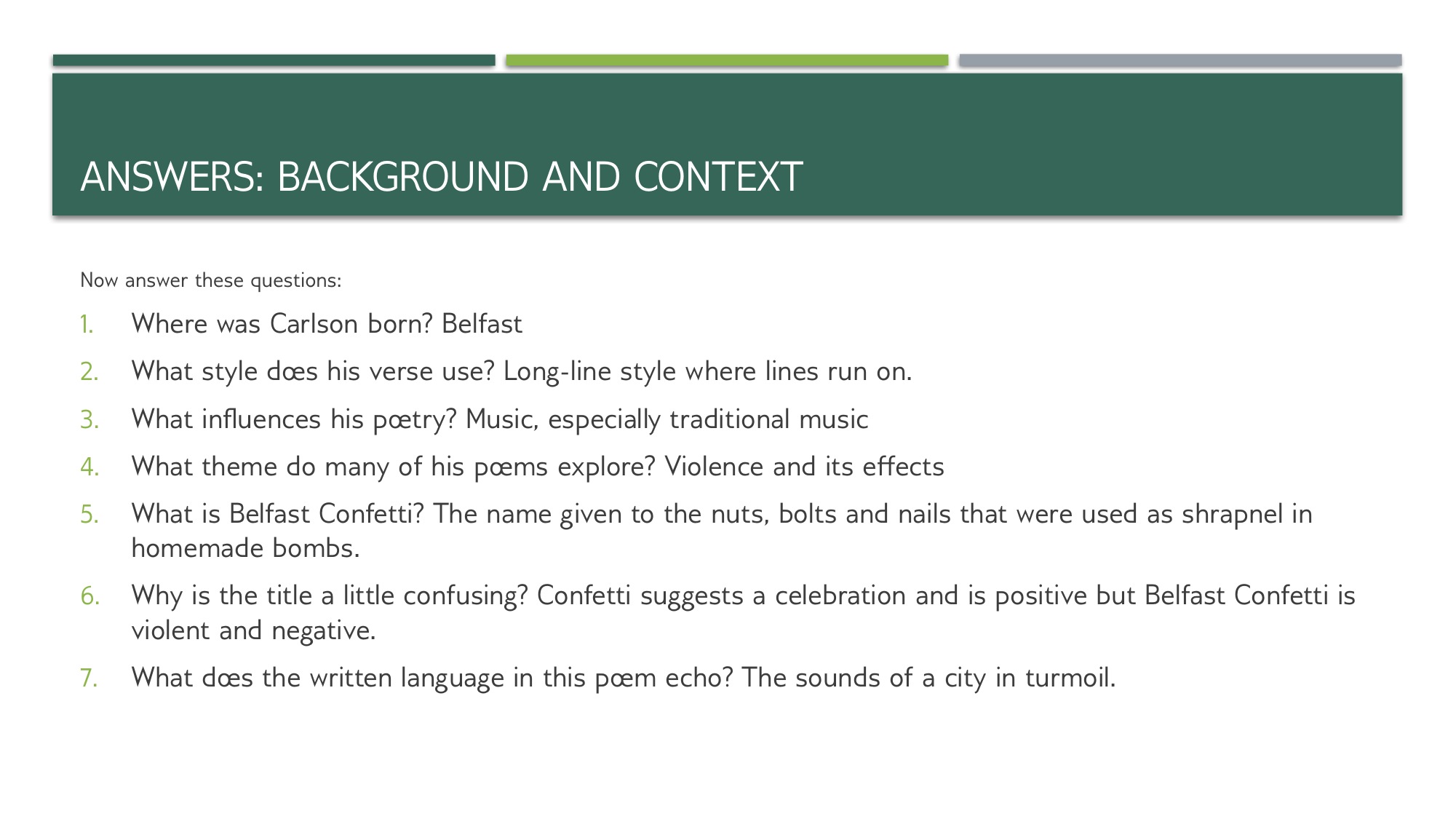

# Answers: Background and Context
Now answer these questions:
Where was Carlson born? Belfast
What style does his verse use? Long-line style where lines run on.
What influences his poetry? Music, especially traditional music
What theme do many of his poems explore? Violence and its effects
What is Belfast Confetti? The name given to the nuts, bolts and nails that were used as shrapnel in homemade bombs.
Why is the title a little confusing? Confetti suggests a celebration and is positive but Belfast Confetti is violent and negative.
What does the written language in this poem echo? The sounds of a city in turmoil.